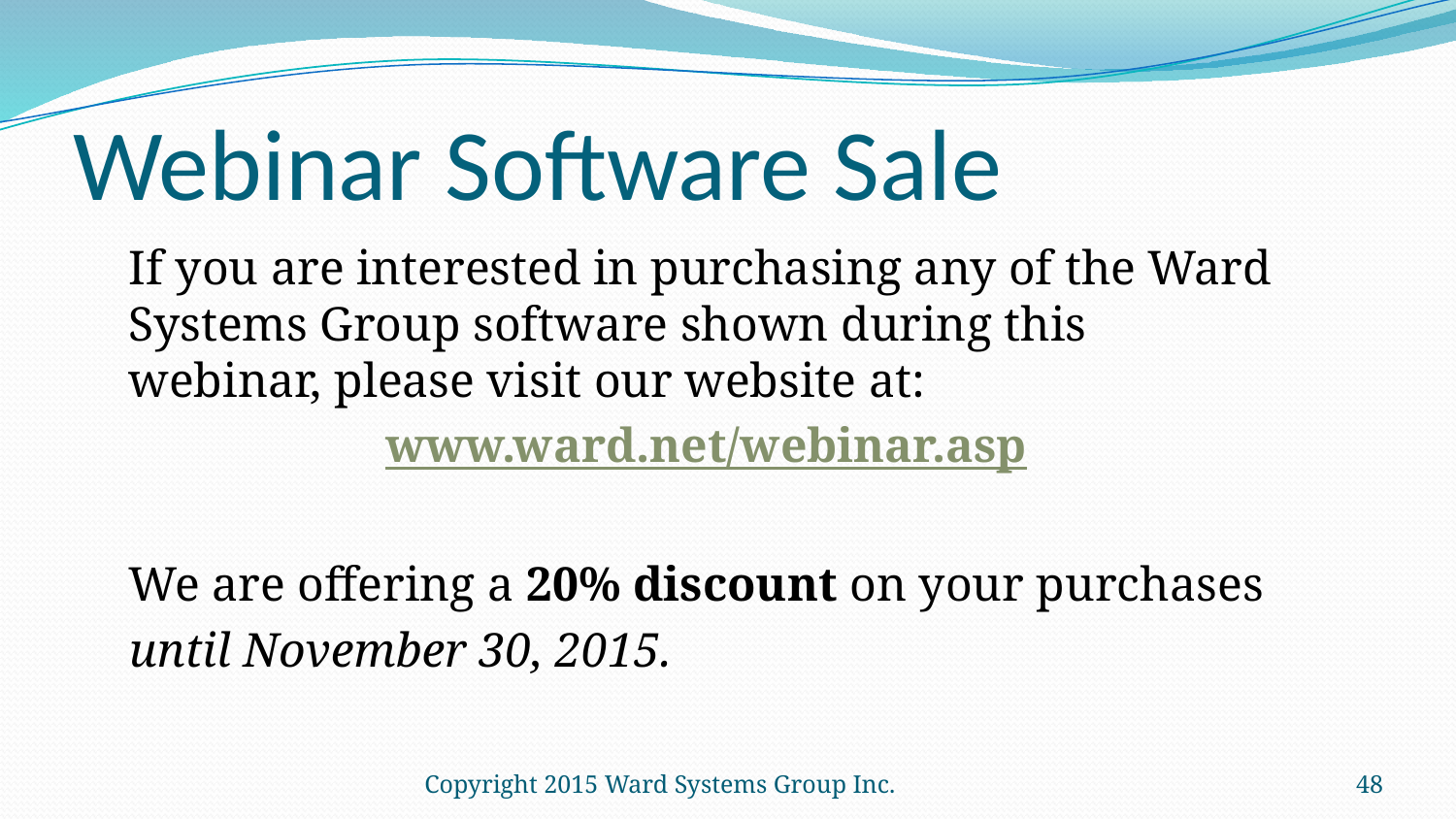

# Webinar Software Sale
If you are interested in purchasing any of the Ward Systems Group software shown during this webinar, please visit our website at:
www.ward.net/webinar.asp

We are offering a 20% discount on your purchases
until November 30, 2015.

Copyright 2015 Ward Systems Group Inc.
48